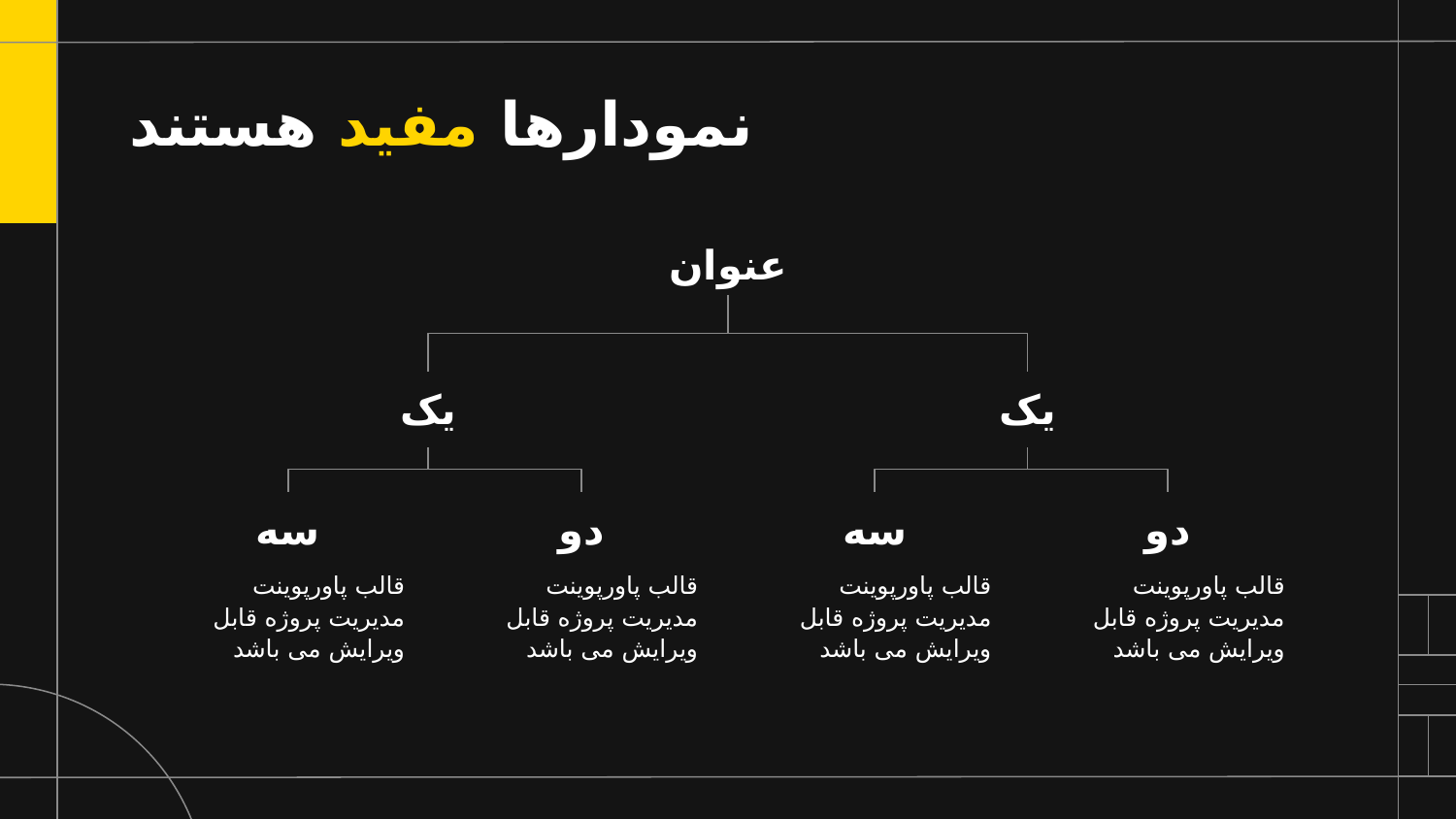

# نمودارها مفید هستند

عنوان
یک
یک
دو
دو
سه
سه
قالب پاورپوینت مدیریت پروژه قابل ویرایش می باشد
قالب پاورپوینت مدیریت پروژه قابل ویرایش می باشد
قالب پاورپوینت مدیریت پروژه قابل ویرایش می باشد
قالب پاورپوینت مدیریت پروژه قابل ویرایش می باشد